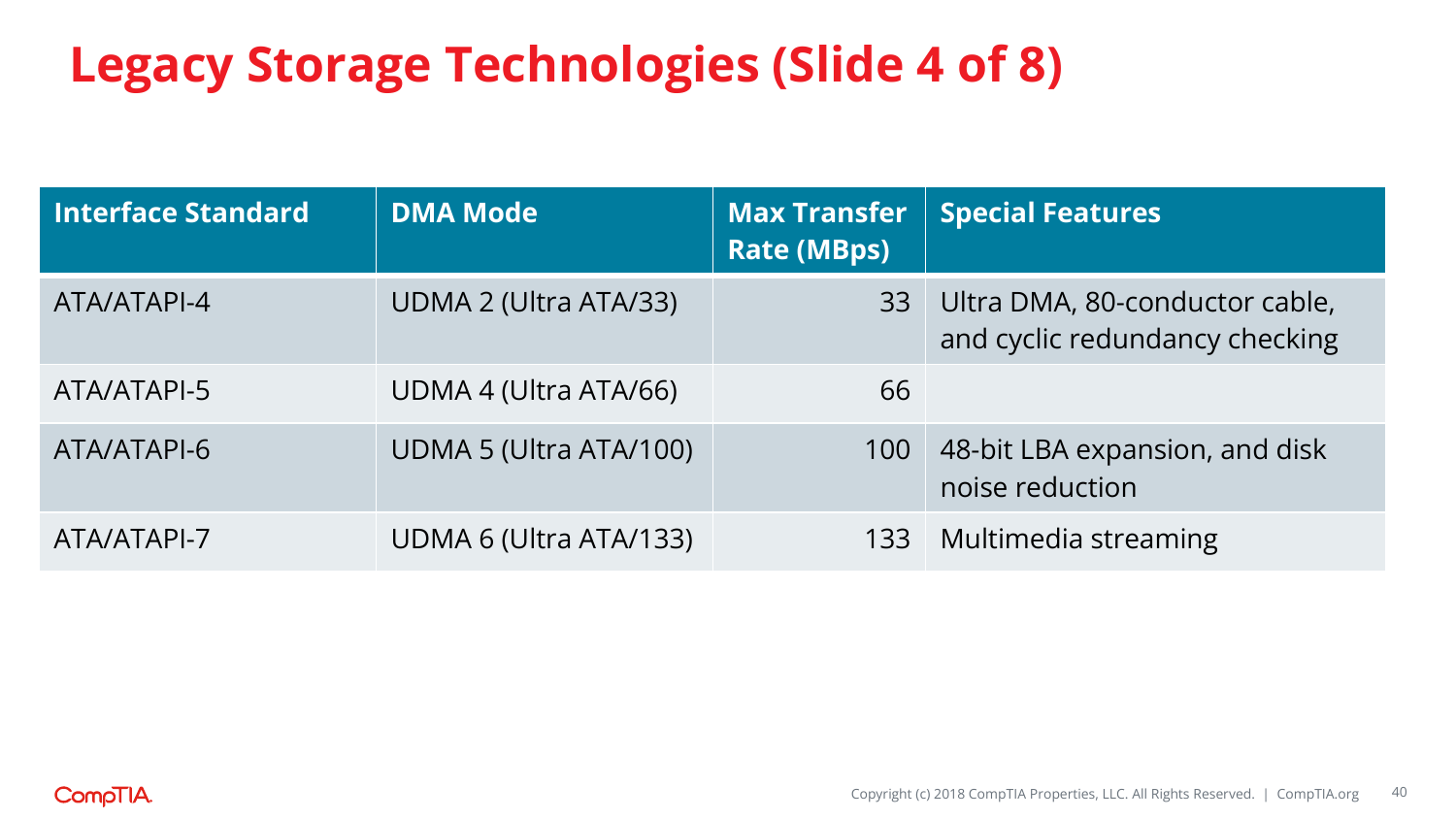

# Legacy Storage Technologies (Slide 4 of 8)
| Interface Standard | DMA Mode | Max Transfer Rate (MBps) | Special Features |
| --- | --- | --- | --- |
| ATA/ATAPI-4 | UDMA 2 (Ultra ATA/33) | 33 | Ultra DMA, 80-conductor cable, and cyclic redundancy checking |
| ATA/ATAPI-5 | UDMA 4 (Ultra ATA/66) | 66 |  |
| ATA/ATAPI-6 | UDMA 5 (Ultra ATA/100) | 100 | 48-bit LBA expansion, and disk noise reduction |
| ATA/ATAPI-7 | UDMA 6 (Ultra ATA/133) | 133 | Multimedia streaming |
40